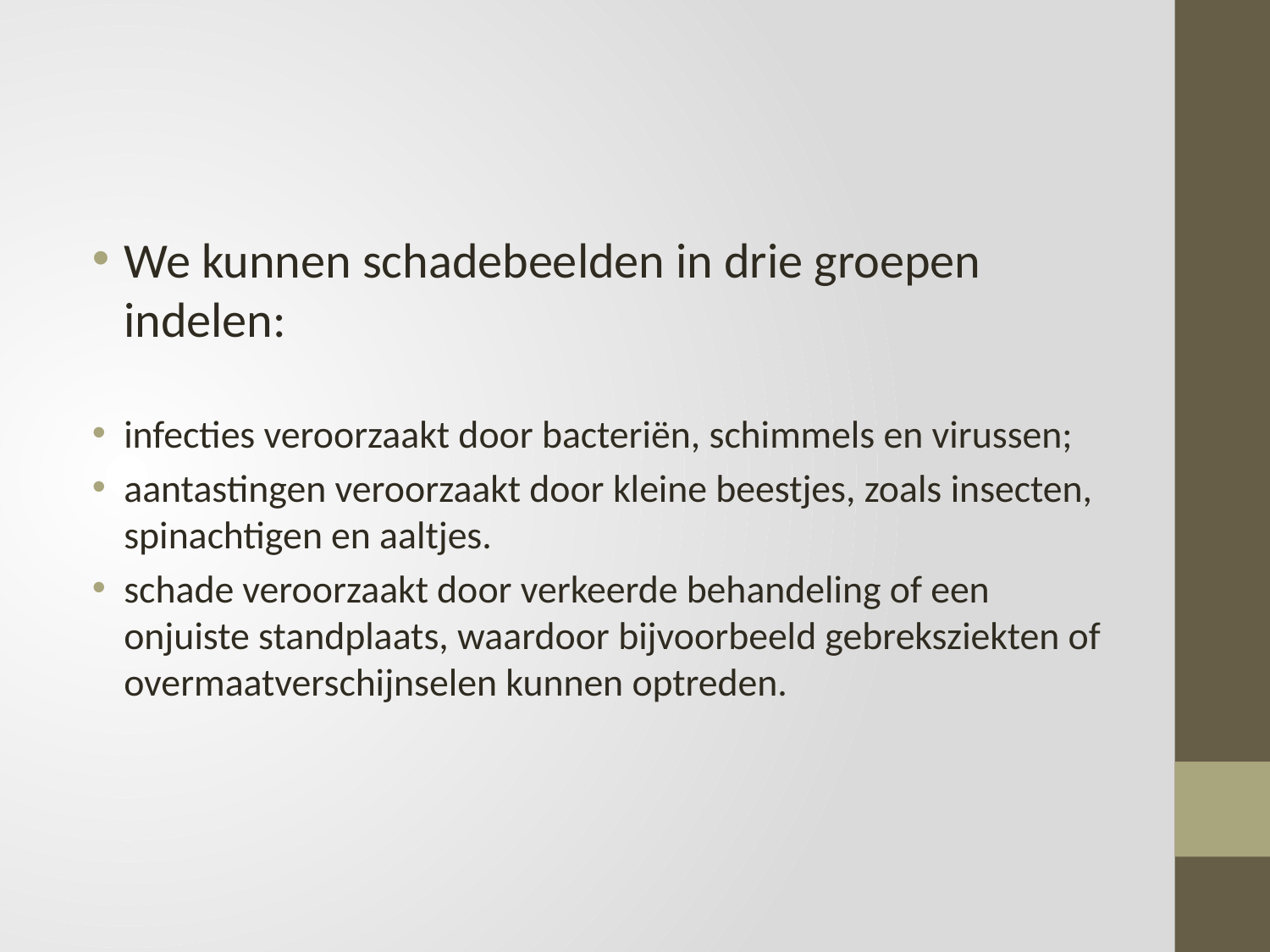

#
We kunnen schadebeelden in drie groepen indelen:

infecties veroorzaakt door bacteriën, schimmels en virussen;
aantastingen veroorzaakt door kleine beestjes, zoals insecten, spinachtigen en aaltjes.
schade veroorzaakt door verkeerde behandeling of een onjuiste standplaats, waardoor bijvoorbeeld gebreksziekten of overmaatverschijnselen kunnen optreden.